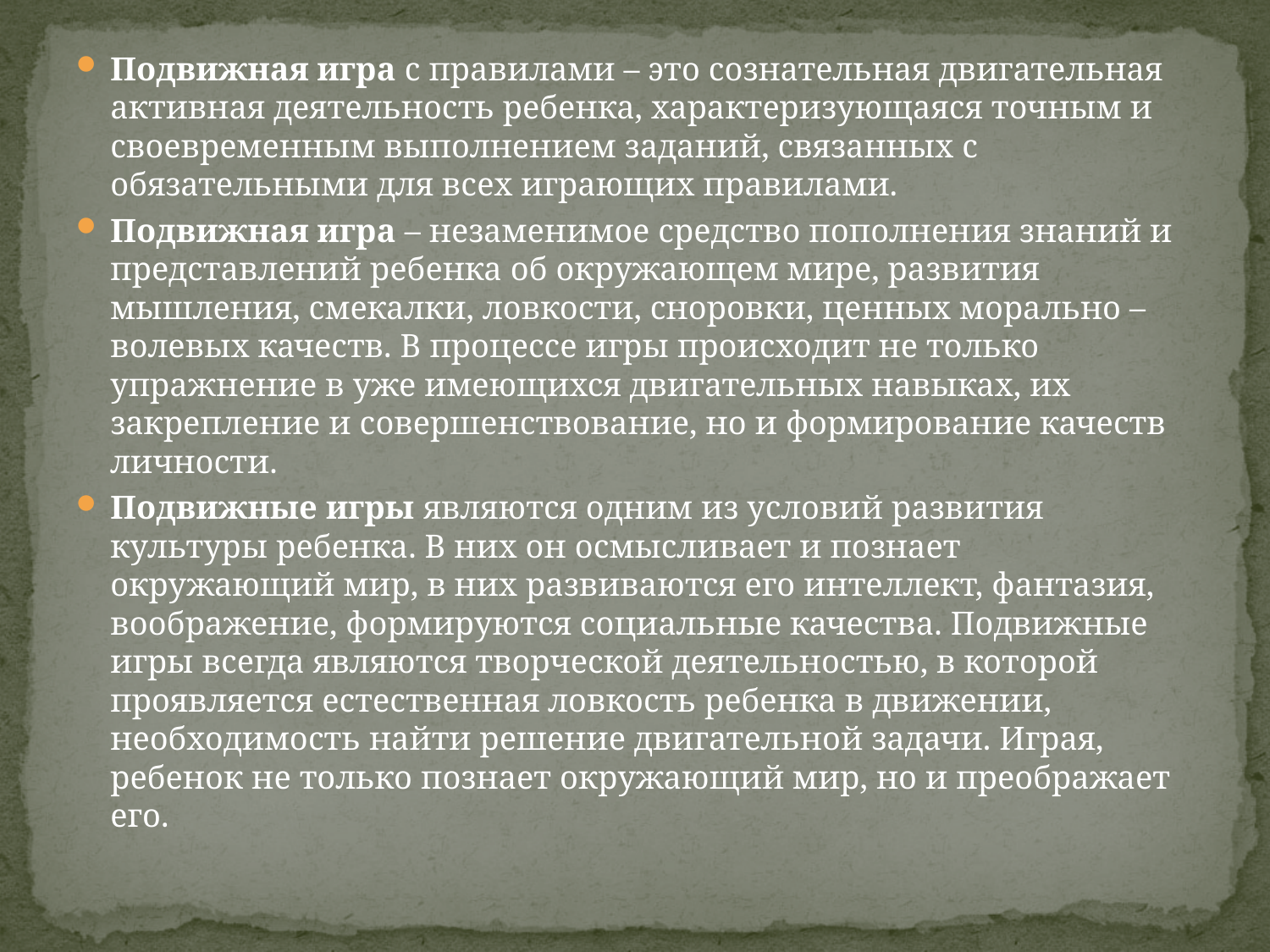

#
Подвижная игра с правилами – это сознательная двигательная активная деятельность ребенка, характеризующаяся точным и своевременным выполнением заданий, связанных с обязательными для всех играющих правилами.
Подвижная игра – незаменимое средство пополнения знаний и представлений ребенка об окружающем мире, развития мышления, смекалки, ловкости, сноровки, ценных морально – волевых качеств. В процессе игры происходит не только упражнение в уже имеющихся двигательных навыках, их закрепление и совершенствование, но и формирование качеств личности.
Подвижные игры являются одним из условий развития культуры ребенка. В них он осмысливает и познает окружающий мир, в них развиваются его интеллект, фантазия, воображение, формируются социальные качества. Подвижные игры всегда являются творческой деятельностью, в которой проявляется естественная ловкость ребенка в движении, необходимость найти решение двигательной задачи. Играя, ребенок не только познает окружающий мир, но и преображает его.